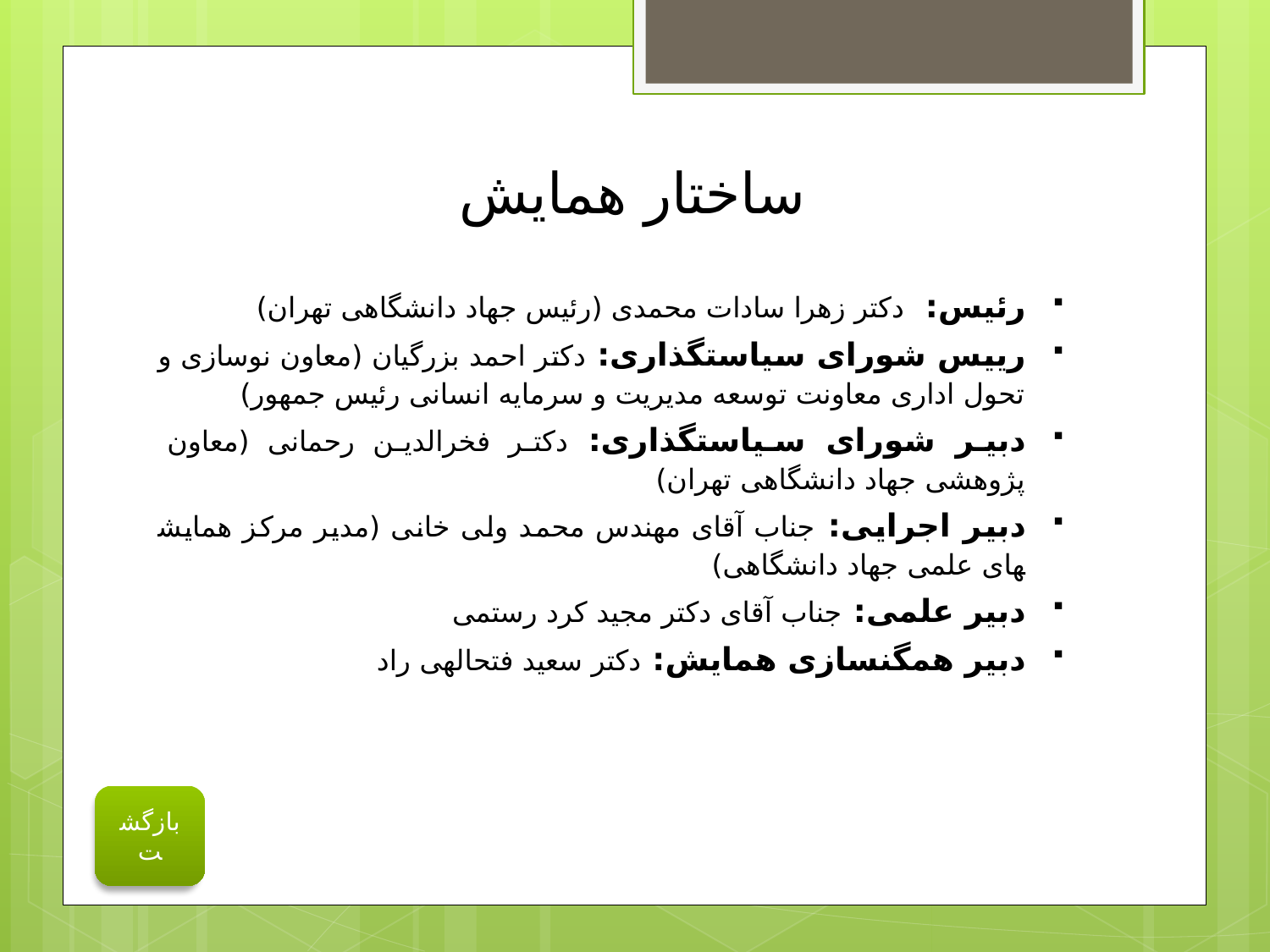

# ساختار همایش
رئیس:  دکتر زهرا سادات محمدی (رئیس جهاد دانشگاهی تهران)
رییس شورای سیاست­گذاری: دکتر احمد بزرگیان (معاون نوسازی و تحول اداری معاونت توسعه مدیریت و سرمایه انسانی رئیس جمهور)
دبیر شورای سیاست­گذاری: دکتر فخرالدین رحمانی (معاون پژوهشی جهاد دانشگاهی تهران)
دبیر اجرایی: جناب آقای مهندس محمد ولی خانی (مدیر مرکز همایش­های علمی جهاد دانشگاهی)
دبیر علمی: جناب آقای دکتر مجید کرد رستمی
دبیر همگن­سازی همایش: دکتر سعید فتح­الهی راد
بازگشت